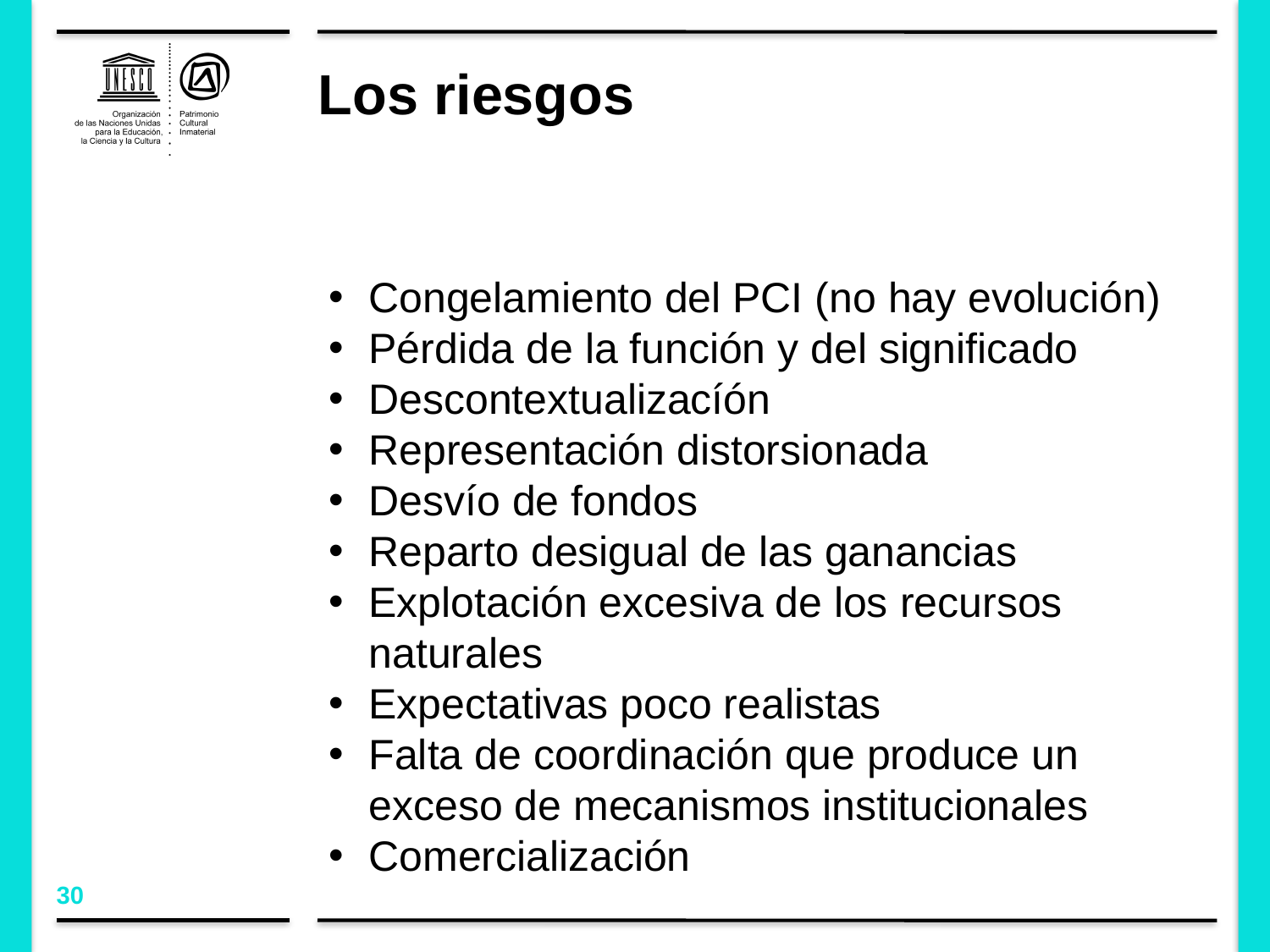

Los riesgos
Congelamiento del PCI (no hay evolución)
Pérdida de la función y del significado
Descontextualizacíón
Representación distorsionada
Desvío de fondos
Reparto desigual de las ganancias
Explotación excesiva de los recursos naturales
Expectativas poco realistas
Falta de coordinación que produce un exceso de mecanismos institucionales
Comercialización